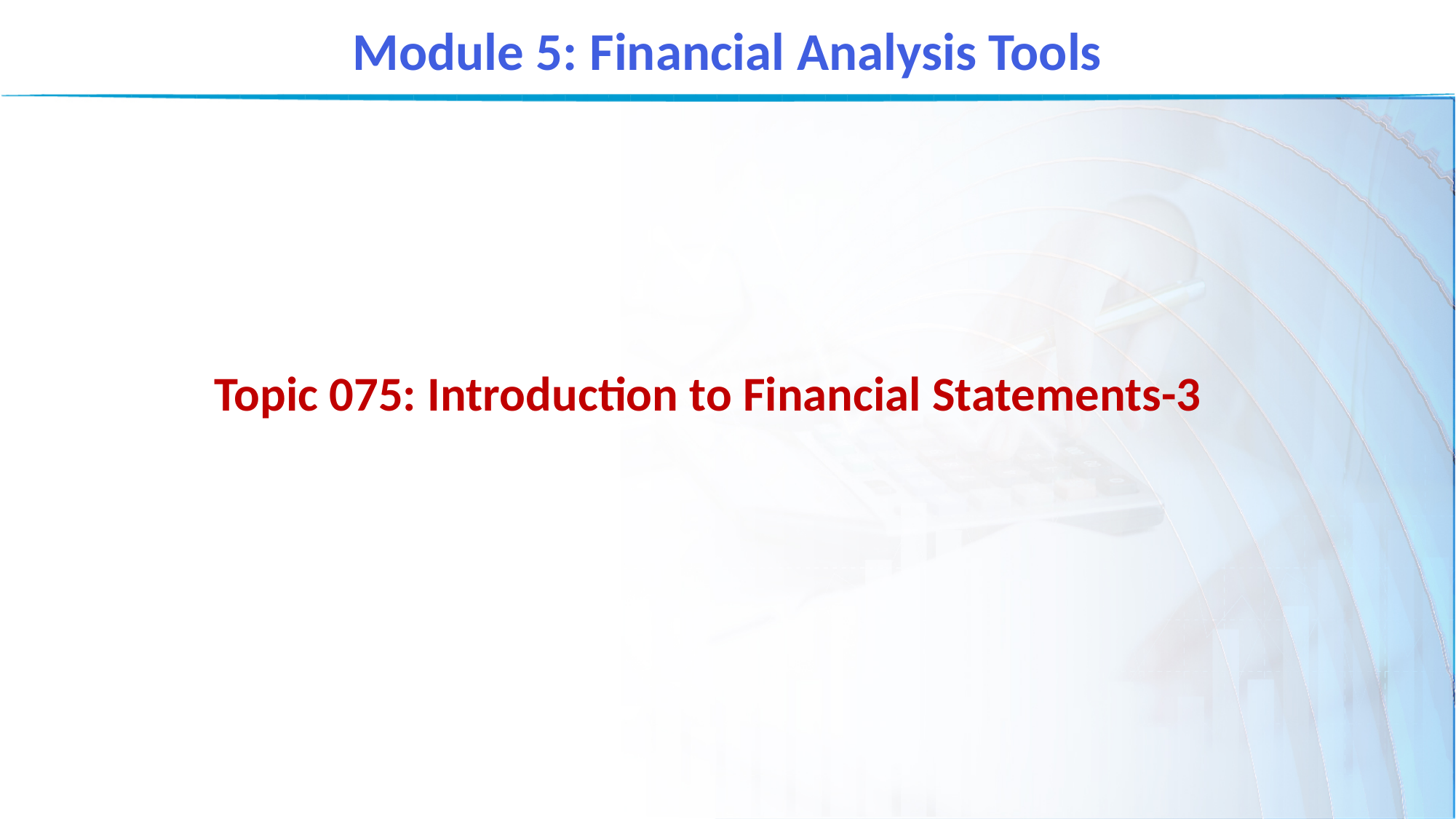

Module 5: Financial Analysis Tools
Topic 075: Introduction to Financial Statements-3